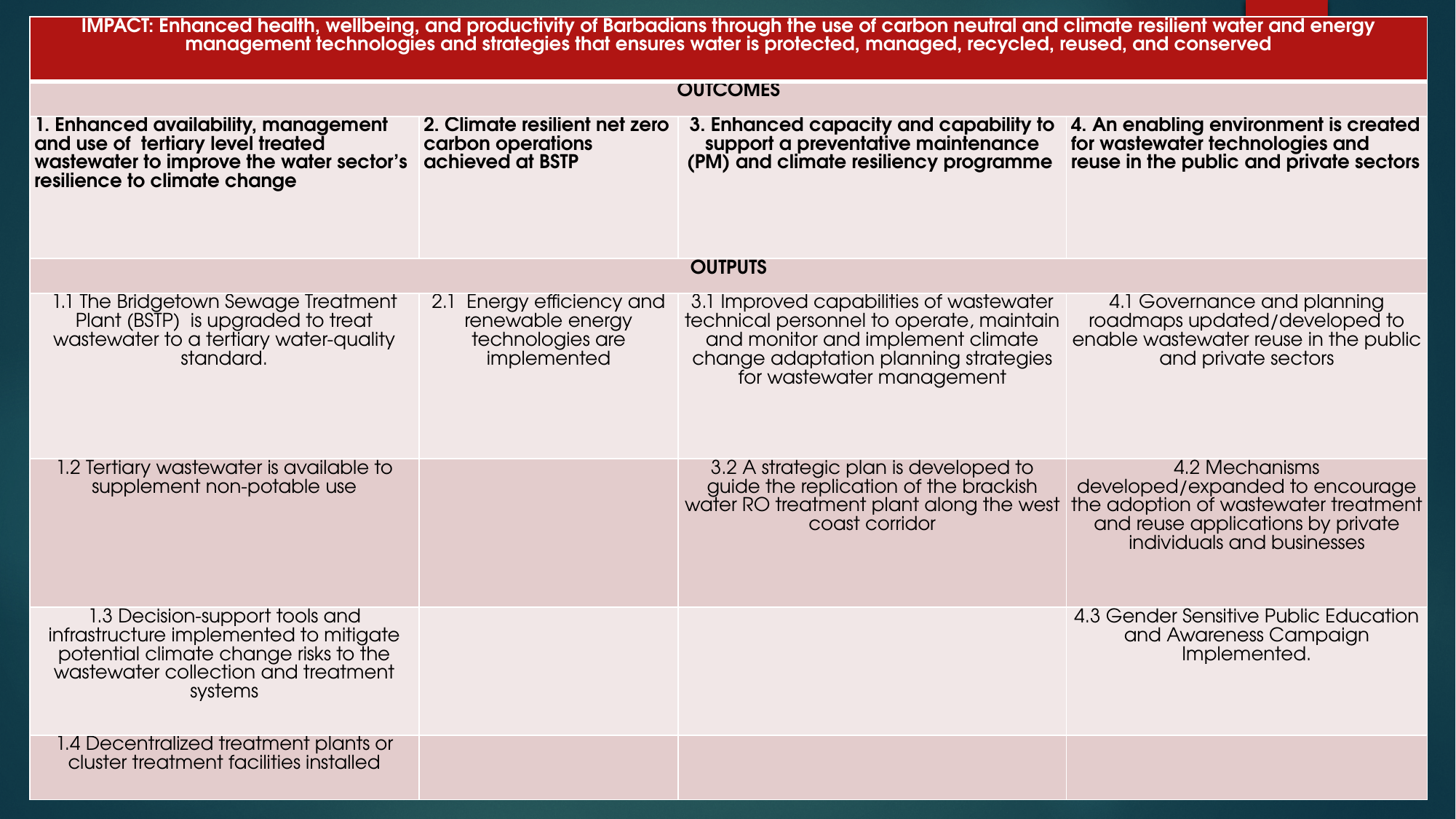

| IMPACT: Enhanced health, wellbeing, and productivity of Barbadians through the use of carbon neutral and climate resilient water and energy management technologies and strategies that ensures water is protected, managed, recycled, reused, and conserved |  |  |  |
| --- | --- | --- | --- |
| OUTCOMES |  |  |  |
| 1. Enhanced availability, management and use of tertiary level treated wastewater to improve the water sector’s resilience to climate change | 2. Climate resilient net zero carbon operations achieved at BSTP | 3. Enhanced capacity and capability to support a preventative maintenance (PM) and climate resiliency programme | 4. An enabling environment is created for wastewater technologies and reuse in the public and private sectors |
| OUTPUTS |  |  |  |
| 1.1 The Bridgetown Sewage Treatment Plant (BSTP) is upgraded to treat wastewater to a tertiary water-quality standard. | 2.1 Energy efficiency and renewable energy technologies are implemented | 3.1 Improved capabilities of wastewater technical personnel to operate, maintain and monitor and implement climate change adaptation planning strategies for wastewater management | 4.1 Governance and planning roadmaps updated/developed to enable wastewater reuse in the public and private sectors |
| 1.2 Tertiary wastewater is available to supplement non-potable use |  | 3.2 A strategic plan is developed to guide the replication of the brackish water RO treatment plant along the west coast corridor | 4.2 Mechanisms developed/expanded to encourage the adoption of wastewater treatment and reuse applications by private individuals and businesses |
| 1.3 Decision-support tools and infrastructure implemented to mitigate potential climate change risks to the wastewater collection and treatment systems |  |  | 4.3 Gender Sensitive Public Education and Awareness Campaign Implemented. |
| 1.4 Decentralized treatment plants or cluster treatment facilities installed |  |  |  |